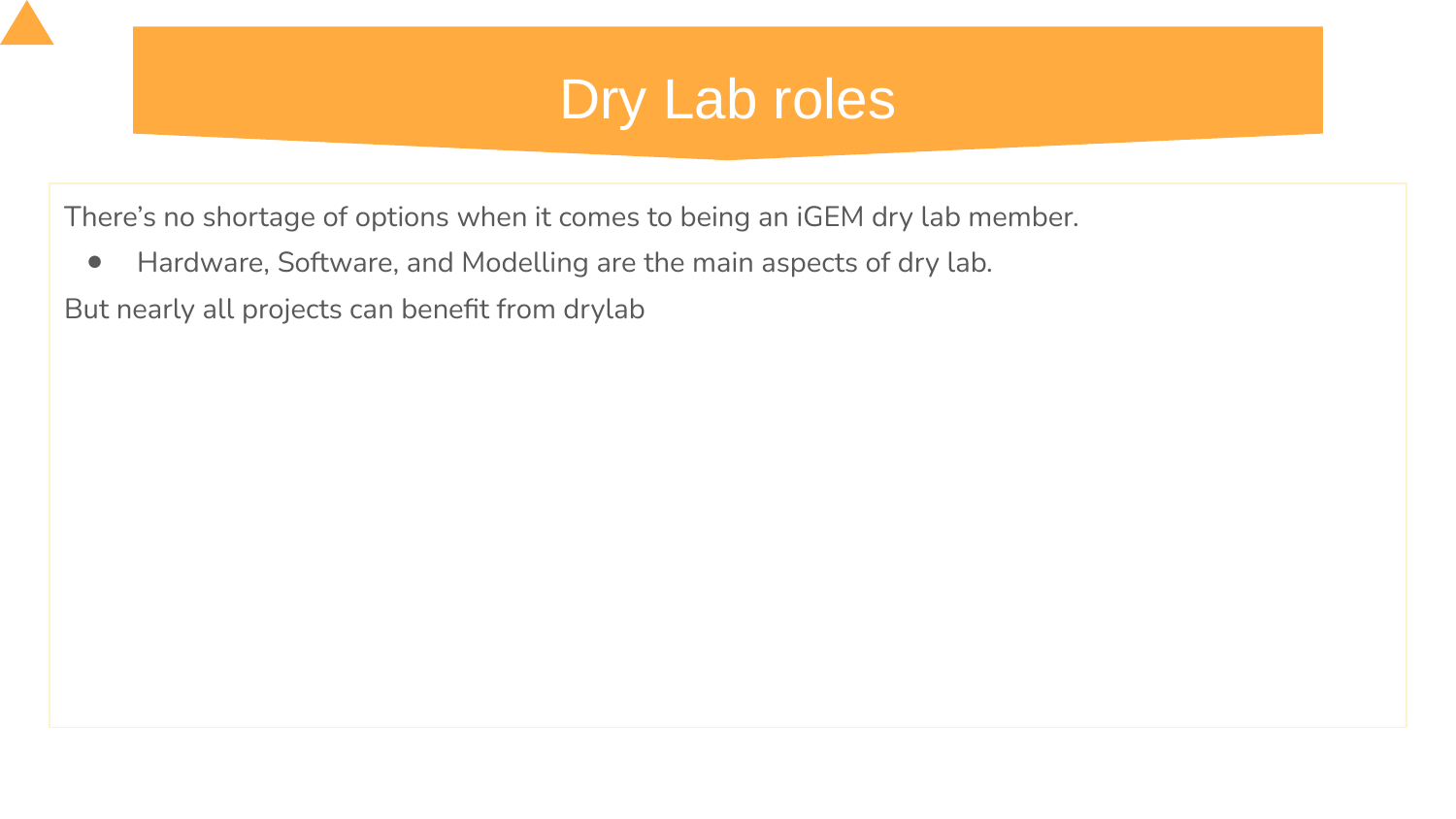

# Dry Lab roles
There’s no shortage of options when it comes to being an iGEM dry lab member.
Hardware, Software, and Modelling are the main aspects of dry lab.
But nearly all projects can benefit from drylab